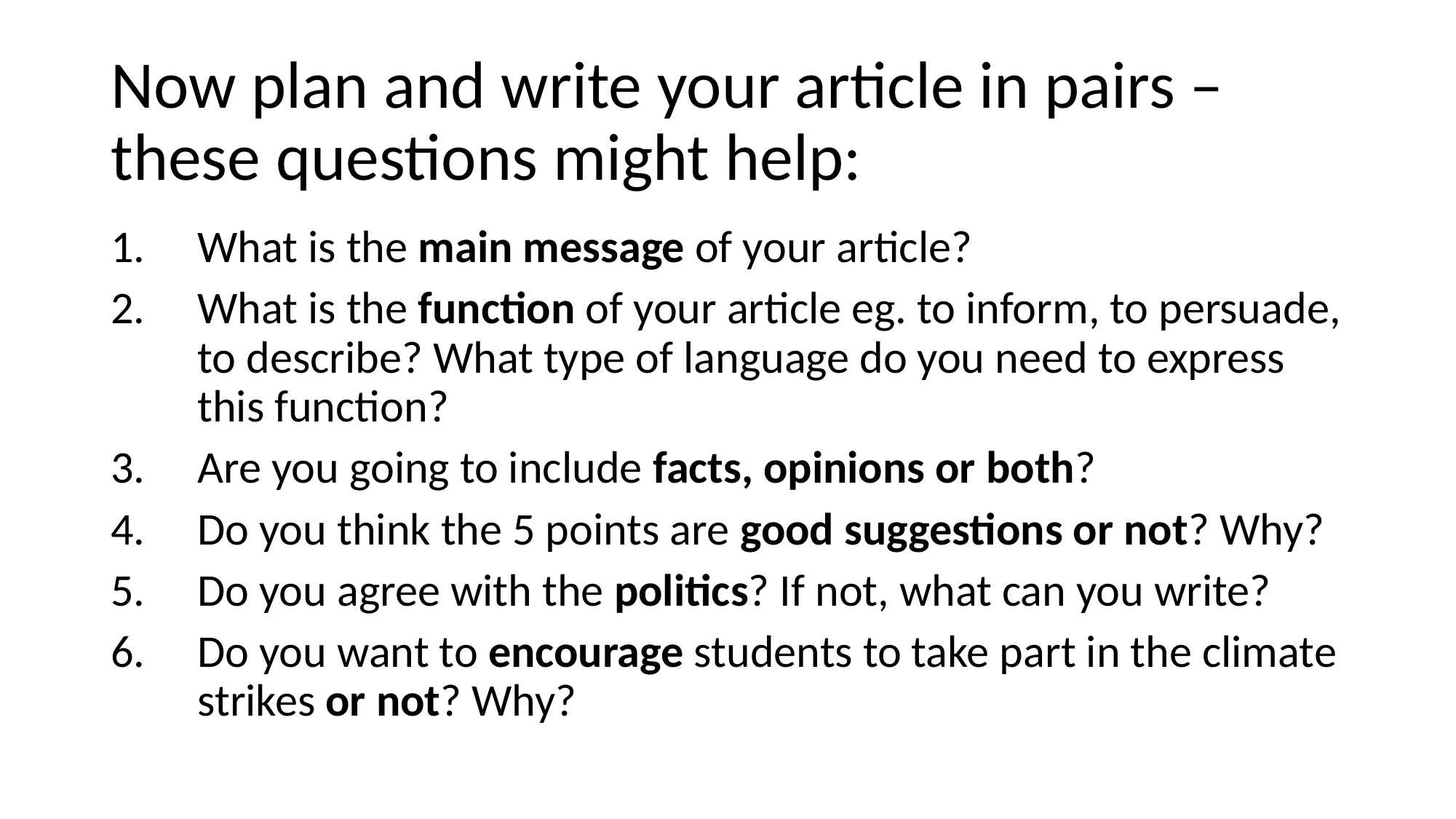

# Now plan and write your article in pairs – these questions might help:
What is the main message of your article?
What is the function of your article eg. to inform, to persuade, to describe? What type of language do you need to express this function?
Are you going to include facts, opinions or both?
Do you think the 5 points are good suggestions or not? Why?
Do you agree with the politics? If not, what can you write?
Do you want to encourage students to take part in the climate strikes or not? Why?